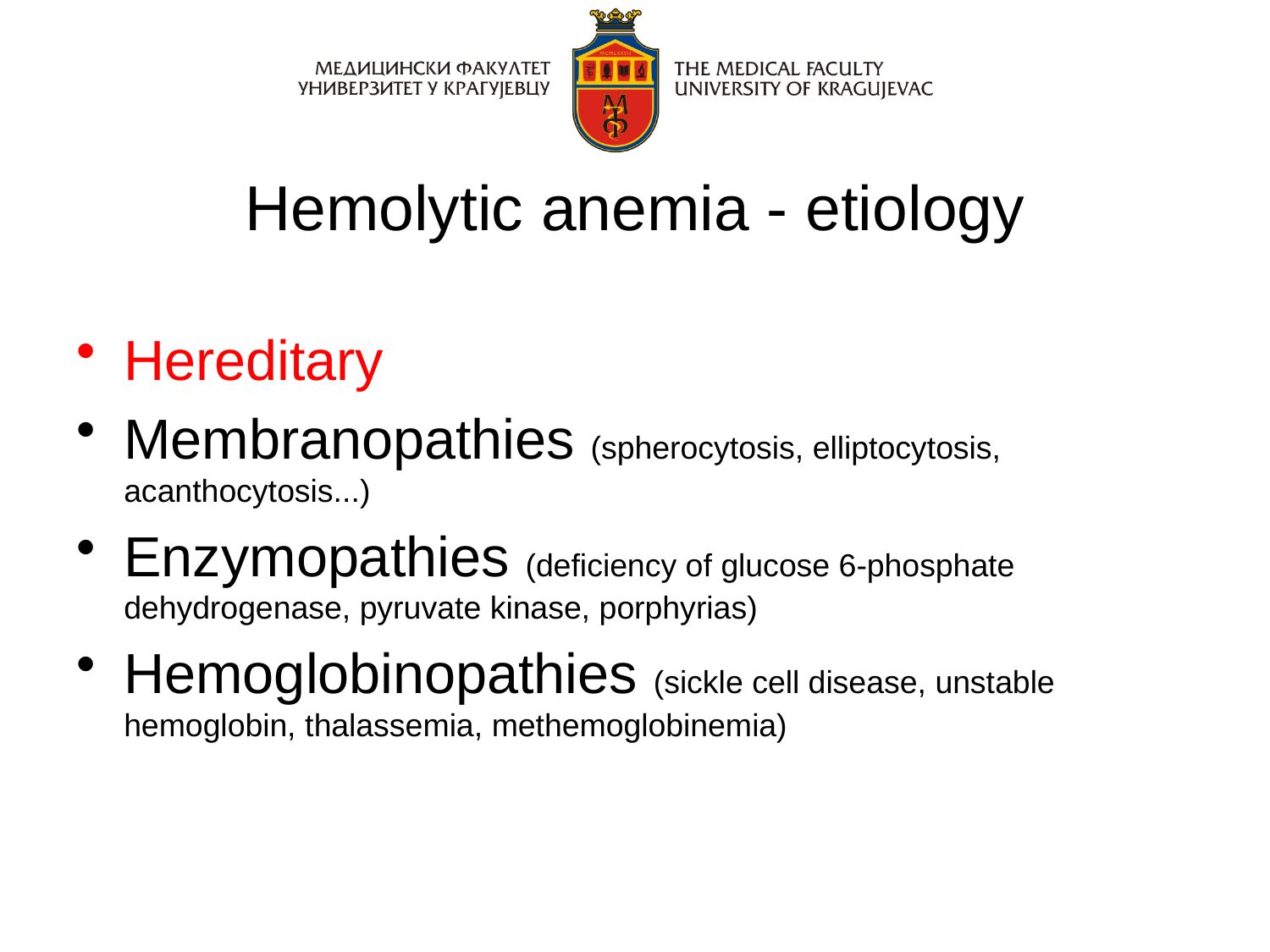

# Hemolytic anemia - etiology
Hereditary
Membranopathies (spherocytosis, elliptocytosis, acanthocytosis...)
Enzymopathies (deficiency of glucose 6-phosphate dehydrogenase, pyruvate kinase, porphyrias)
Hemoglobinopathies (sickle cell disease, unstable hemoglobin, thalassemia, methemoglobinemia)